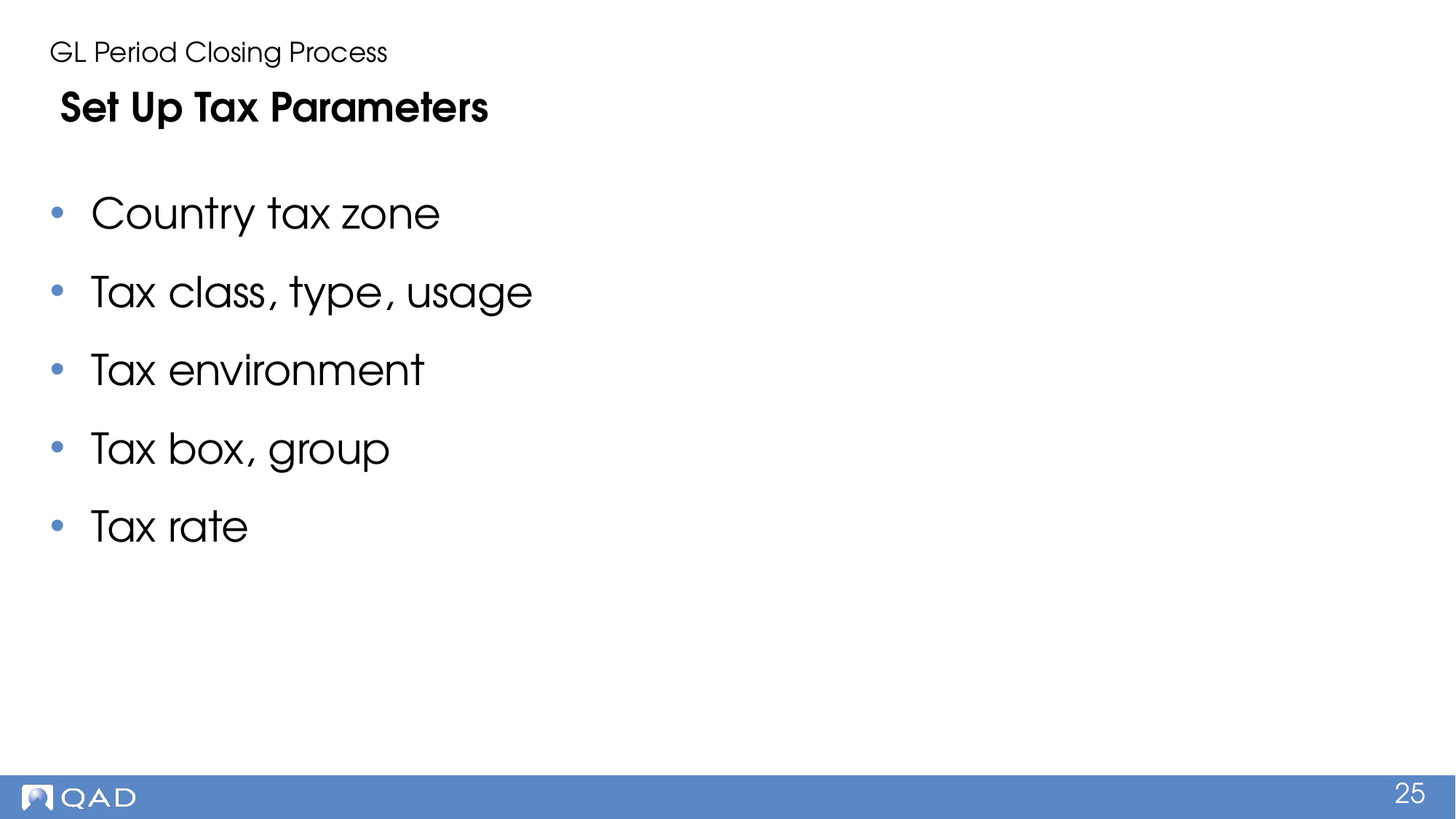

GL Period Closing Process
# Set Up Tax Parameters
Country tax zone
Tax class, type, usage
Tax environment
Tax box, group
Tax rate

25